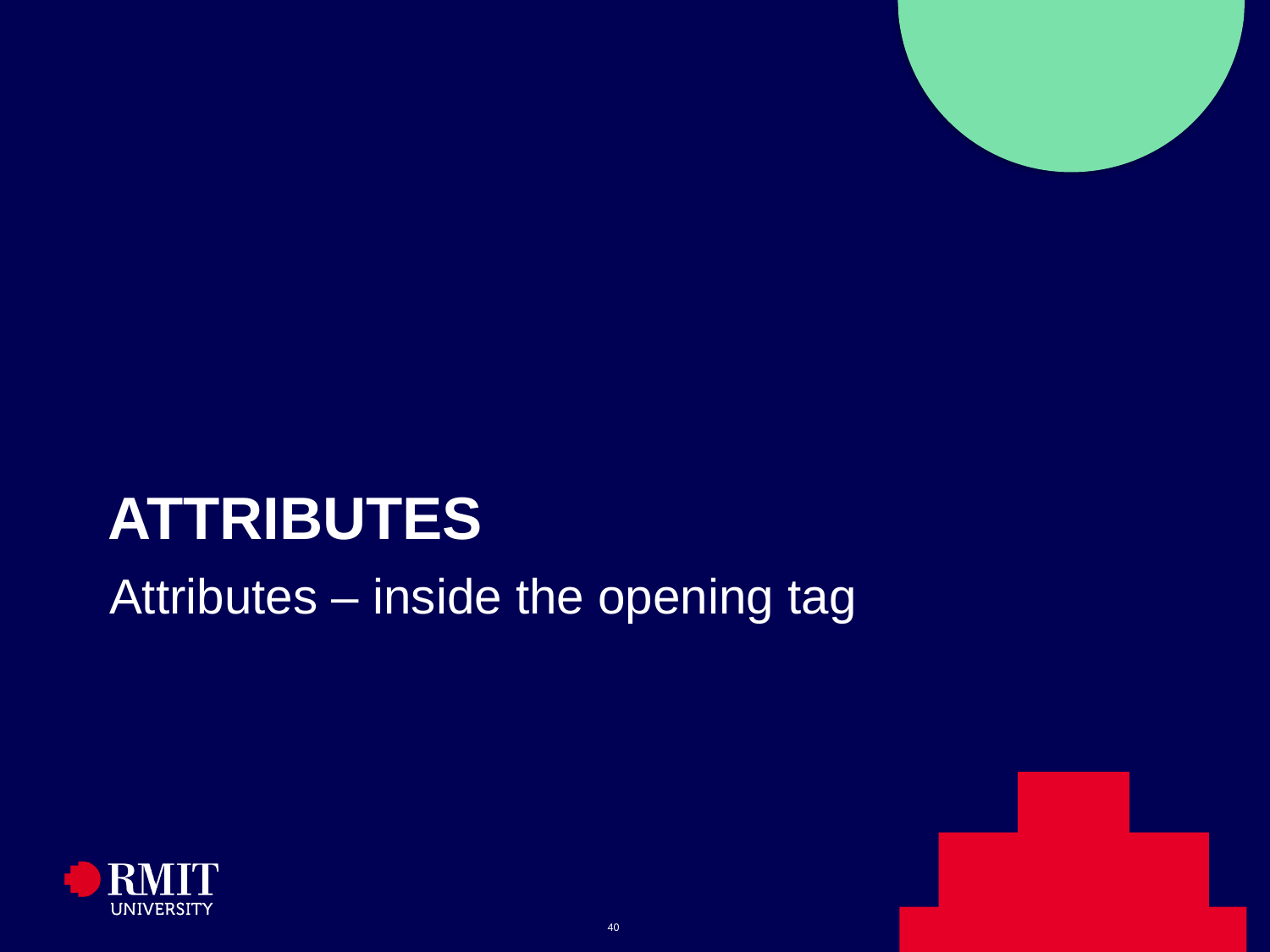

# ATTRIBUTES
Attributes – inside the opening tag